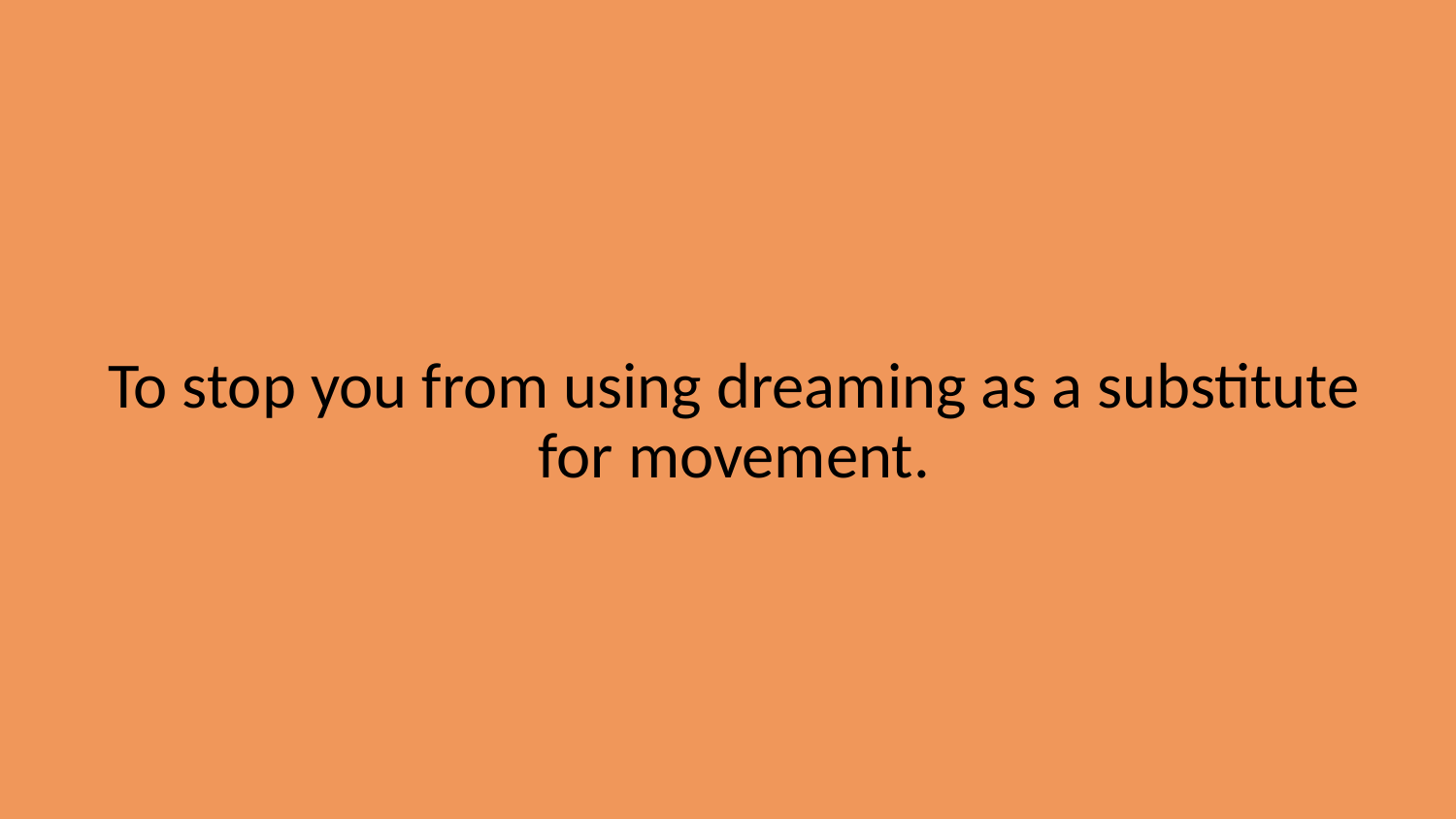

To stop you from using dreaming as a substitute for movement.